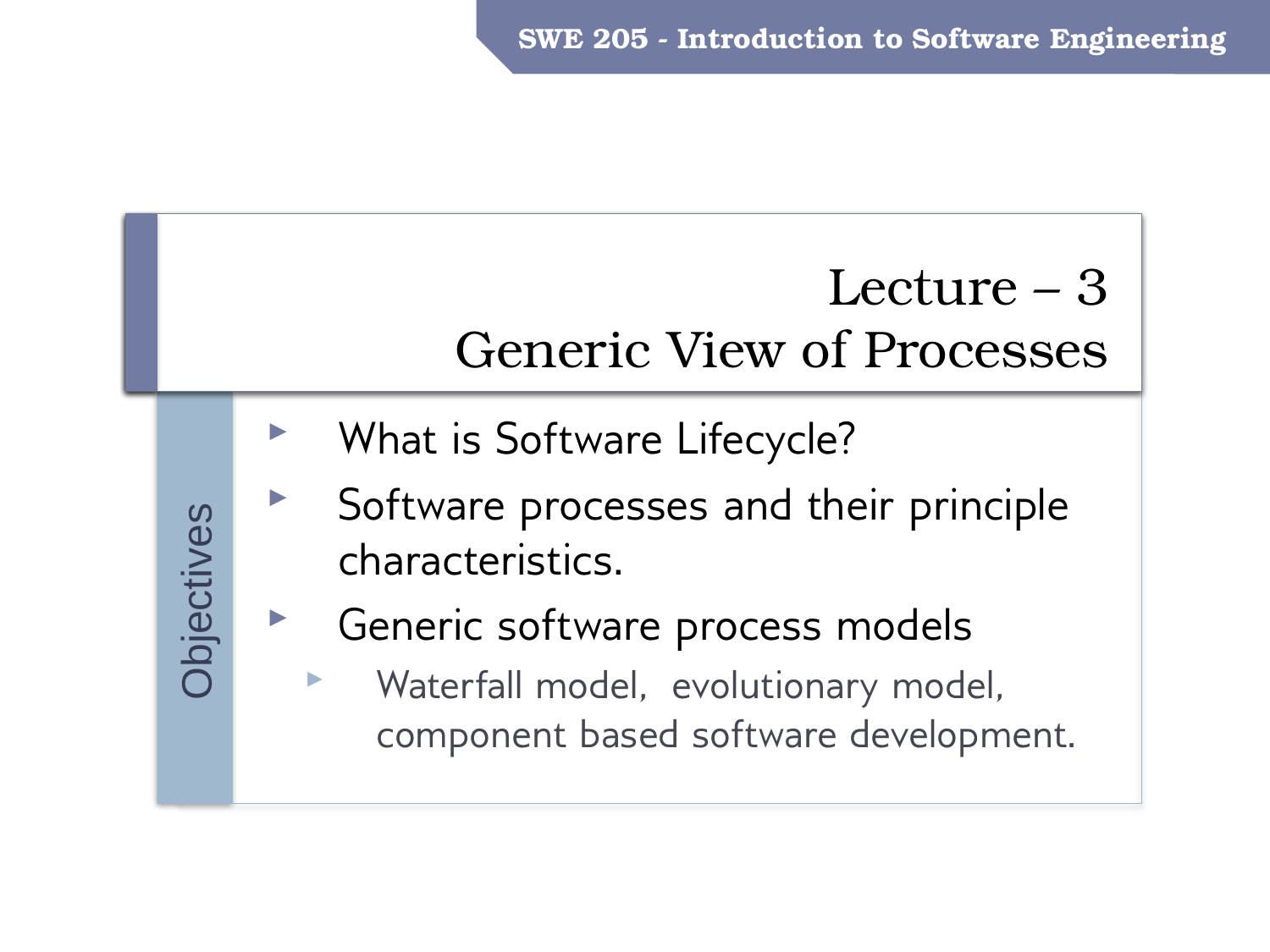

SWE 205 - Introduction to Software Engineering
# Lecture – 3 Generic View of Processes
What is Software Lifecycle?
Software processes and their principle characteristics.
Generic software process models
Waterfall model,  evolutionary model, component based software development.